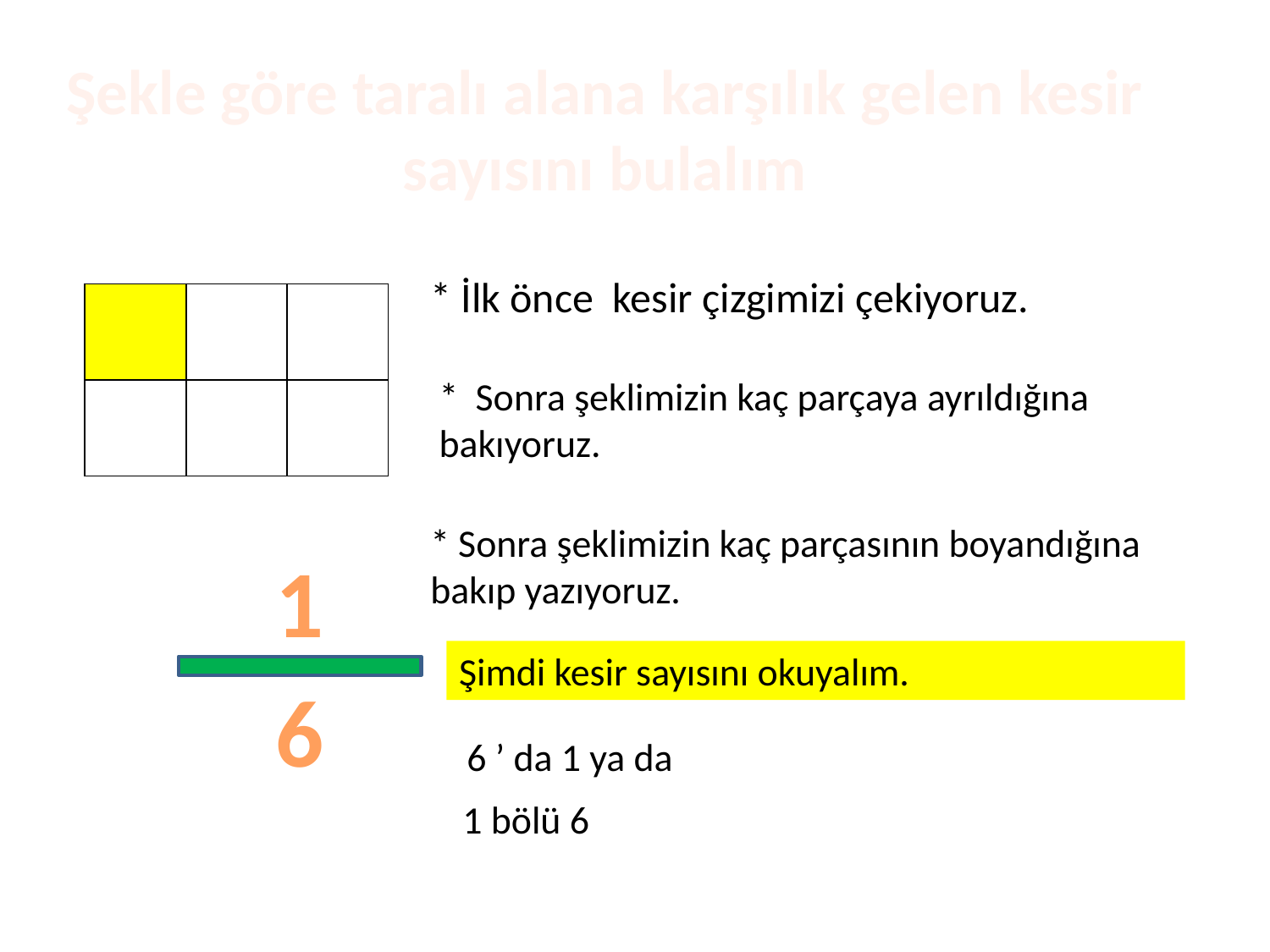

Şekle göre taralı alana karşılık gelen kesir sayısını bulalım
* İlk önce  kesir çizgimizi çekiyoruz.
|  |  |  |
| --- | --- | --- |
|  |  |  |
*  Sonra şeklimizin kaç parçaya ayrıldığına bakıyoruz.
* Sonra şeklimizin kaç parçasının boyandığına bakıp yazıyoruz.
1

Şimdi kesir sayısını okuyalım.
6
6 ’ da 1 ya da
1 bölü 6